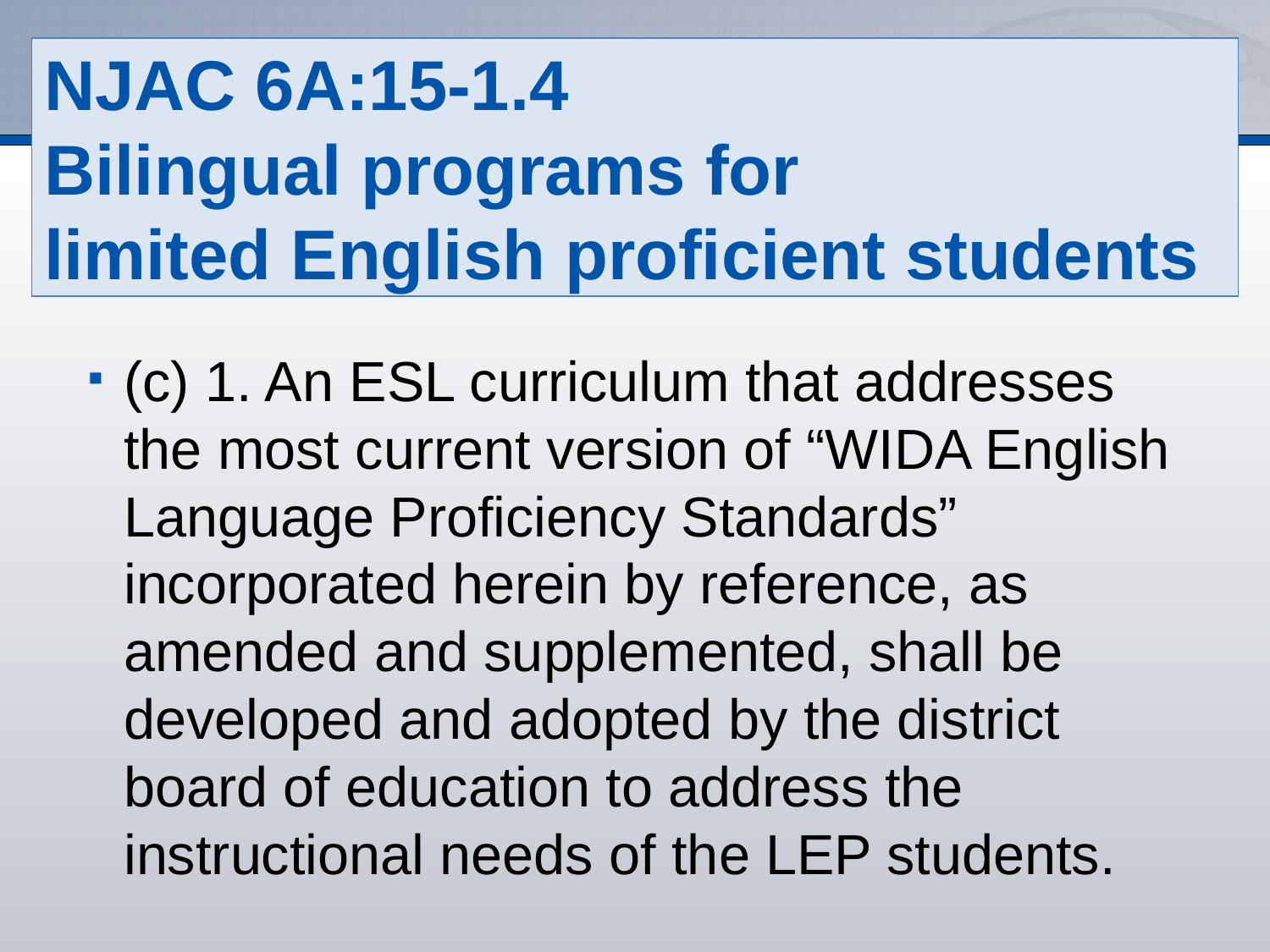

# NJAC 6A:15-1.4 Bilingual programs for limited English proficient students
(c) 1. An ESL curriculum that addresses the most current version of “WIDA English Language Proficiency Standards” incorporated herein by reference, as amended and supplemented, shall be developed and adopted by the district board of education to address the instructional needs of the LEP students.